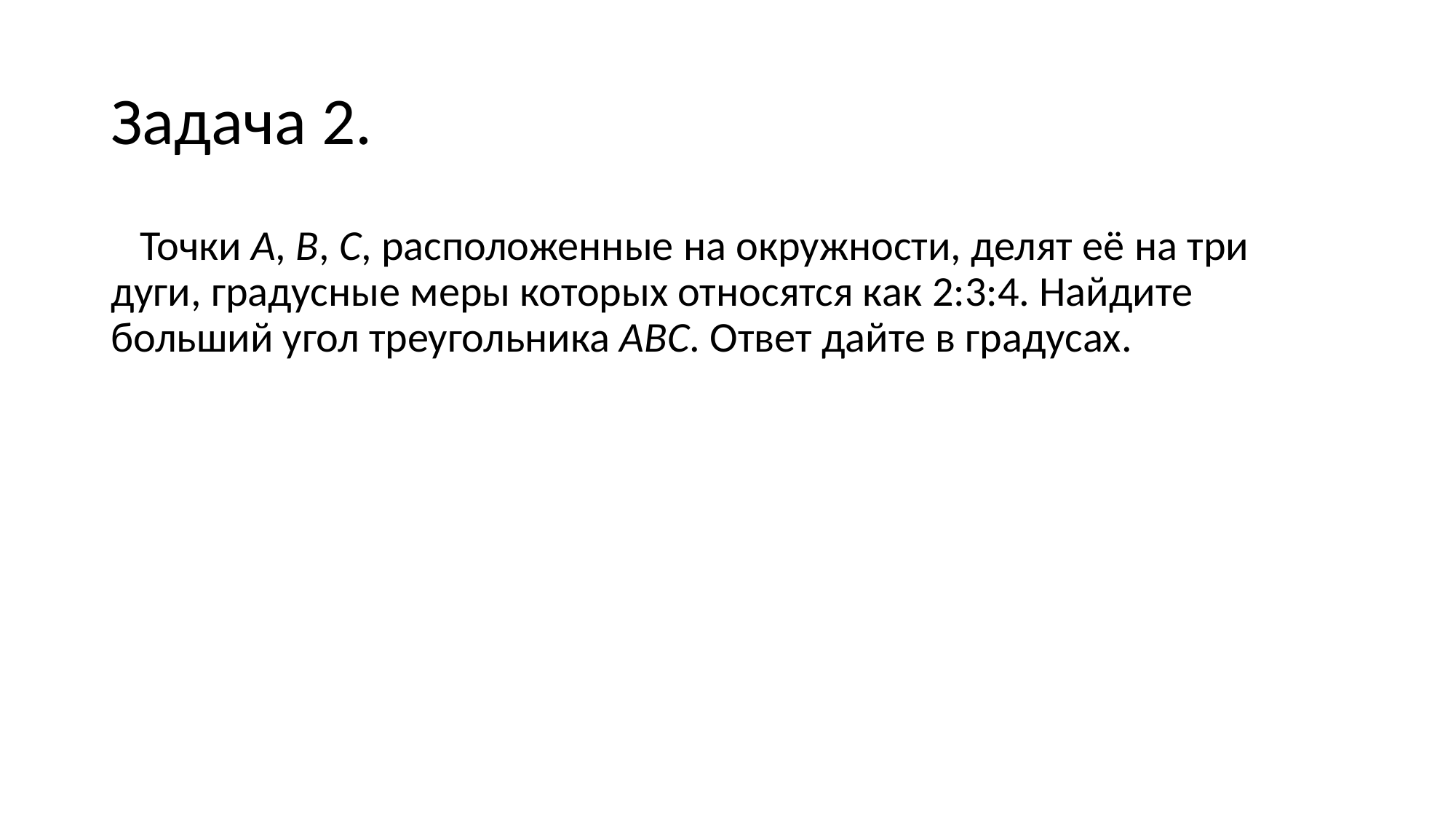

# Задача 2.
   Точки A, B, C, расположенные на окружности, делят её на три дуги, градусные меры которых относятся как 2:3:4. Найдите больший угол треугольника ABC. Ответ дайте в градусах.